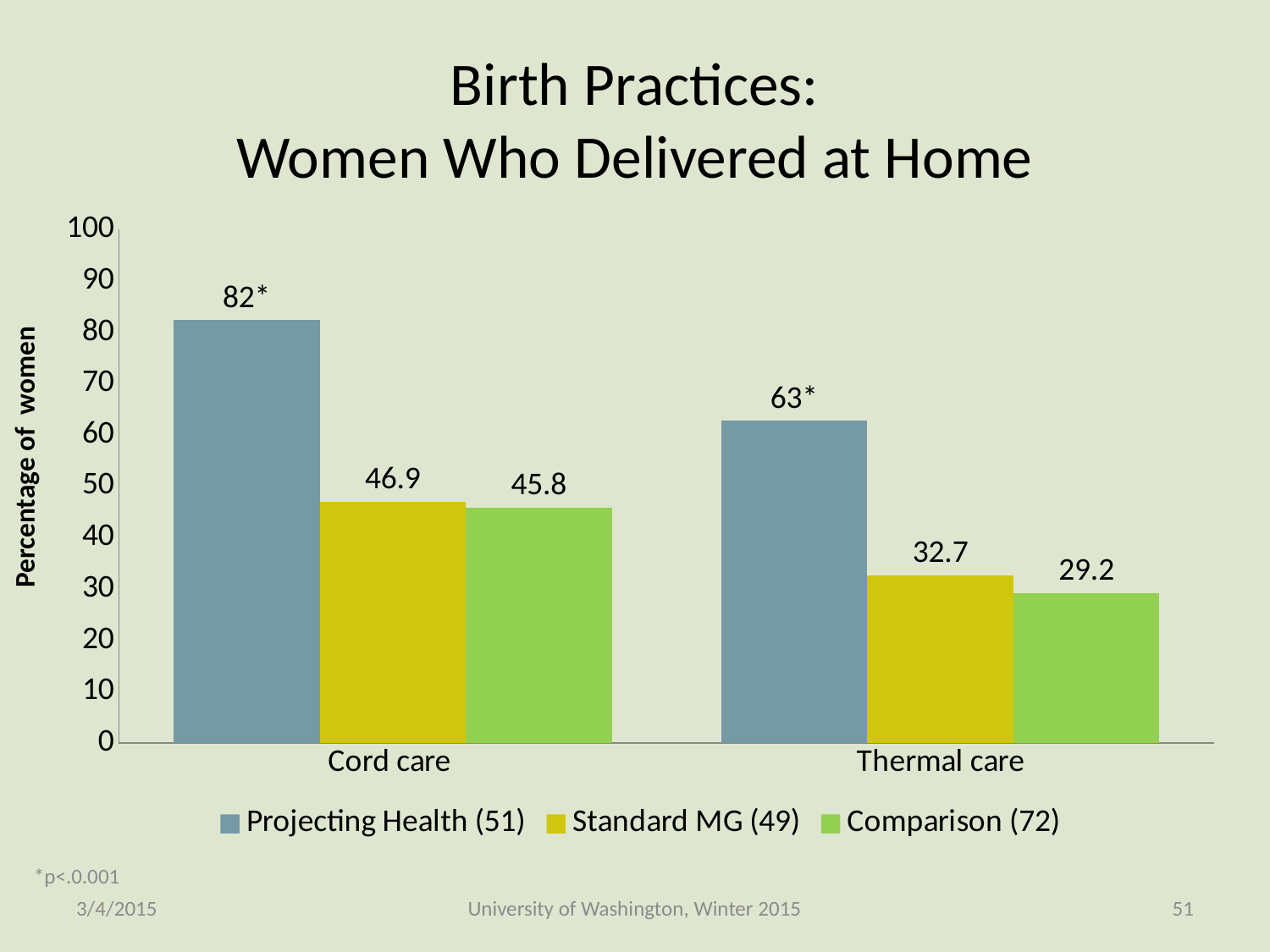

# Birth Practices: Women Who Delivered at Home

### Chart

| Category | Projecting Health (51) | Standard MG (49) | Comparison (72) |
|---|---|---|---|
| Cord care  | 82.3529411764706 | 46.93877551020408 | 45.833333333333336 |
| Thermal care | 62.745098039215684 | 32.6530612244898 | 29.166666666666668 |
Percentage of  women
*p<.0.001
3/4/2015
University of Washington, Winter 2015
51